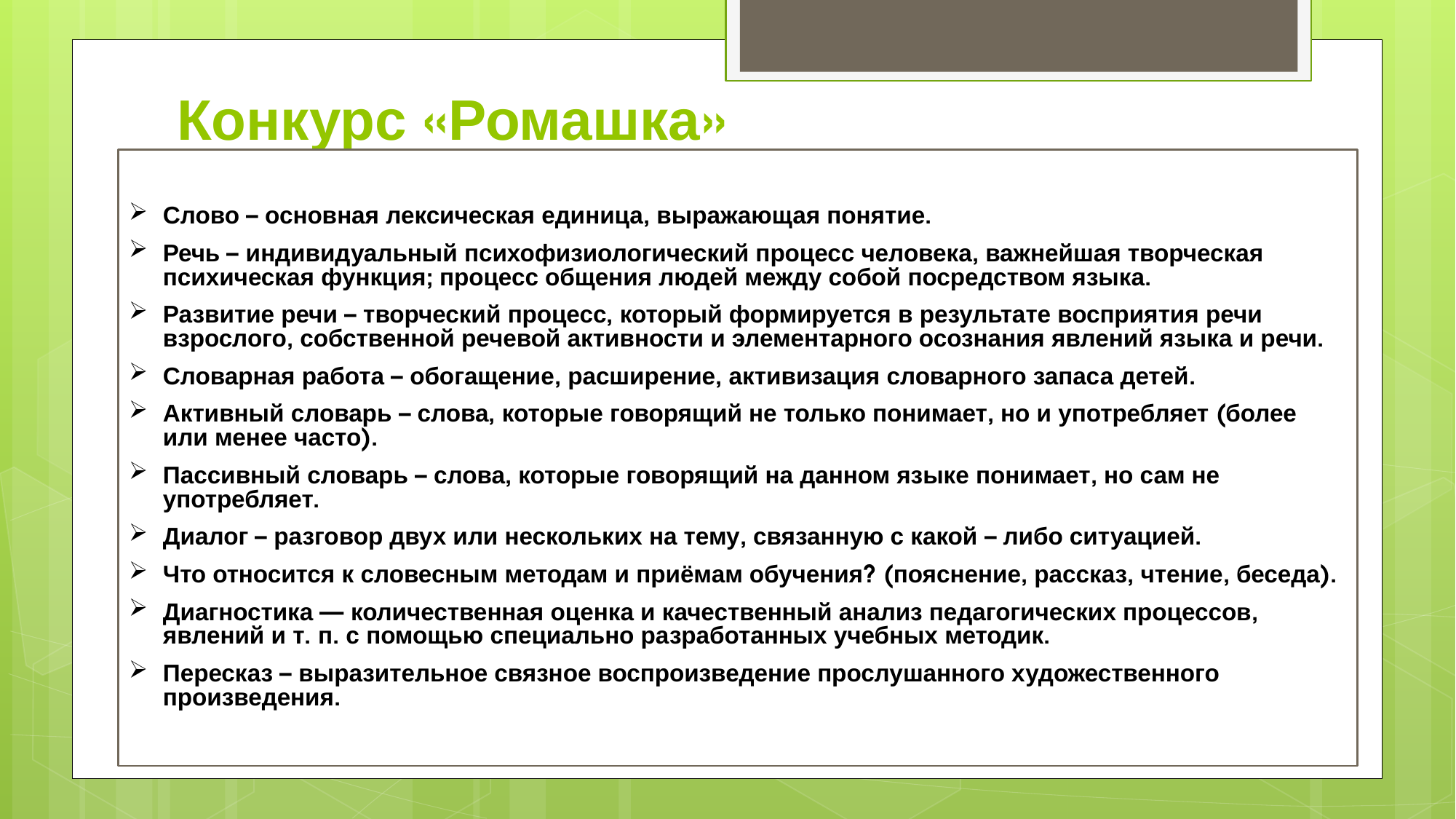

# Конкурс «Ромашка»

Слово – основная лексическая единица, выражающая понятие.
Речь – индивидуальный психофизиологический процесс человека, важнейшая творческая психическая функция; процесс общения людей между собой посредством языка.
Развитие речи – творческий процесс, который формируется в результате восприятия речи взрослого, собственной речевой активности и элементарного осознания явлений языка и речи.
Словарная работа – обогащение, расширение, активизация словарного запаса детей.
Активный словарь – слова, которые говорящий не только понимает, но и употребляет (более или менее часто).
Пассивный словарь – слова, которые говорящий на данном языке понимает, но сам не употребляет.
Диалог – разговор двух или нескольких на тему, связанную с какой – либо ситуацией.
Что относится к словесным методам и приёмам обучения? (пояснение, рассказ, чтение, беседа).
Диагностика — количественная оценка и качественный анализ педагогических процессов, явлений и т. п. с помощью специально разработанных учебных методик.
Пересказ – выразительное связное воспроизведение прослушанного художественного произведения.